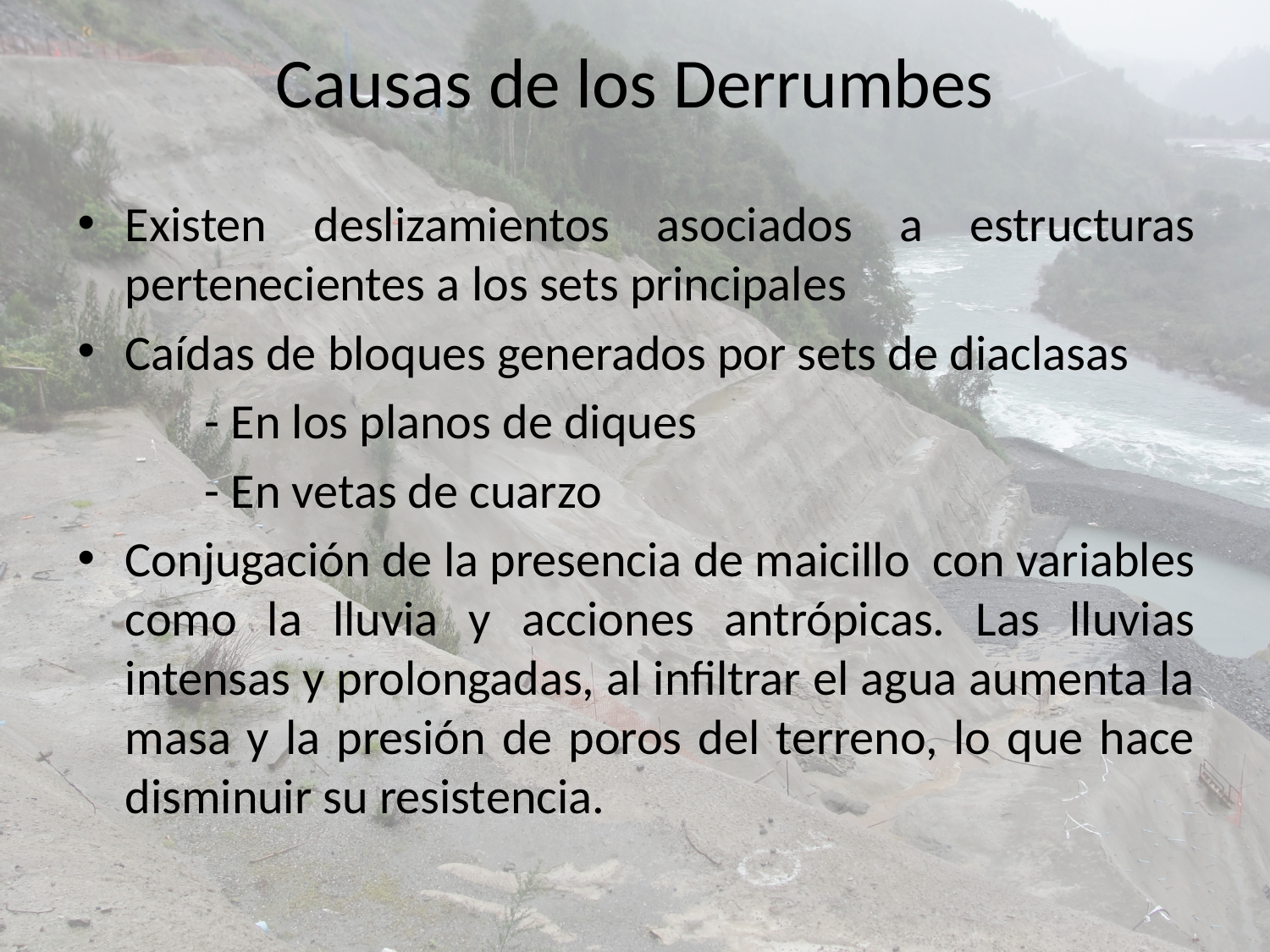

# Causas de los Derrumbes
Existen deslizamientos asociados a estructuras pertenecientes a los sets principales
Caídas de bloques generados por sets de diaclasas
	- En los planos de diques
	- En vetas de cuarzo
Conjugación de la presencia de maicillo  con variables como la lluvia y acciones antrópicas. Las lluvias intensas y prolongadas, al infiltrar el agua aumenta la masa y la presión de poros del terreno, lo que hace disminuir su resistencia.